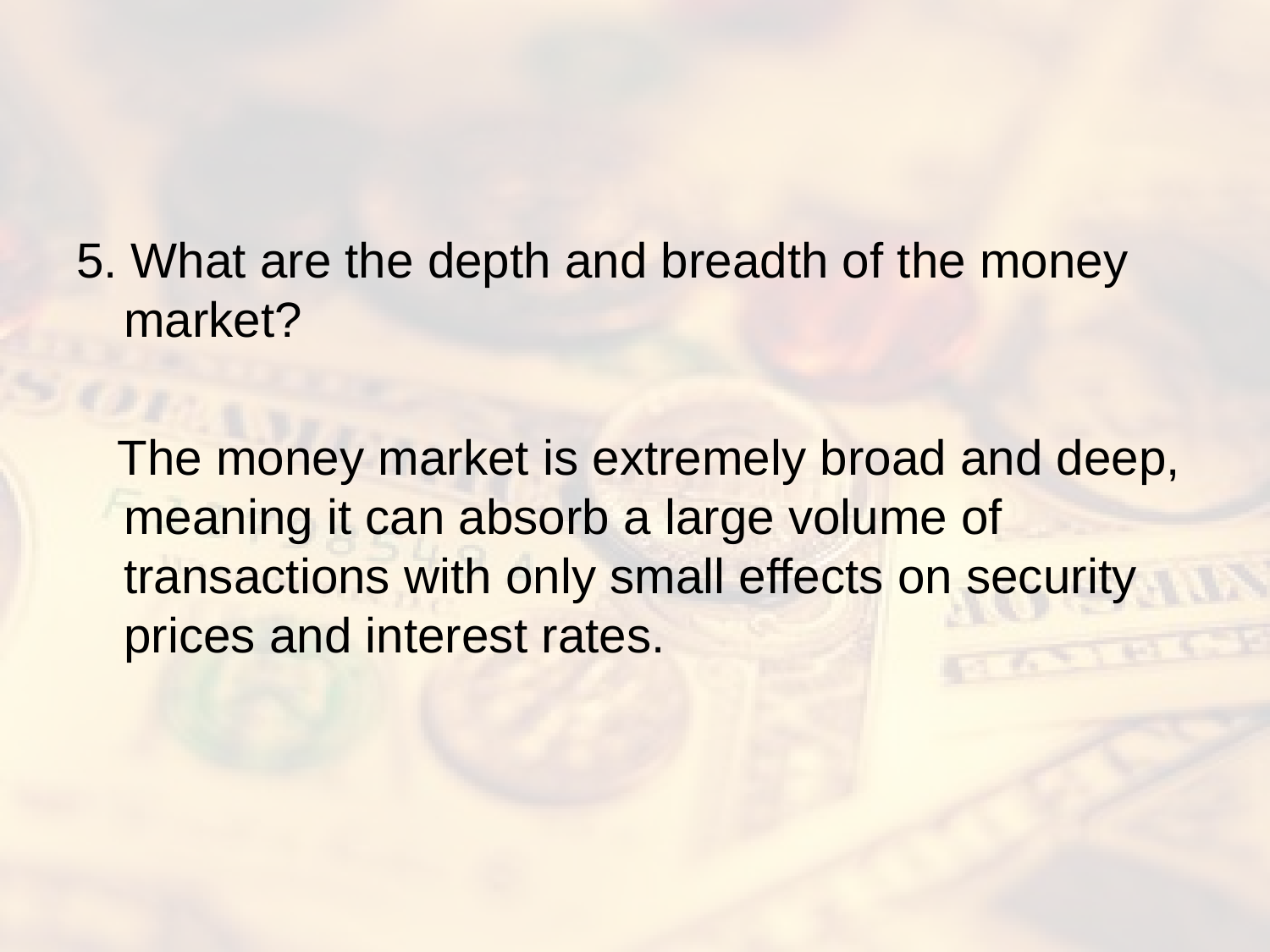

#
5. What are the depth and breadth of the money market?

   The money market is extremely broad and deep, meaning it can absorb a large volume of transactions with only small effects on security prices and interest rates.